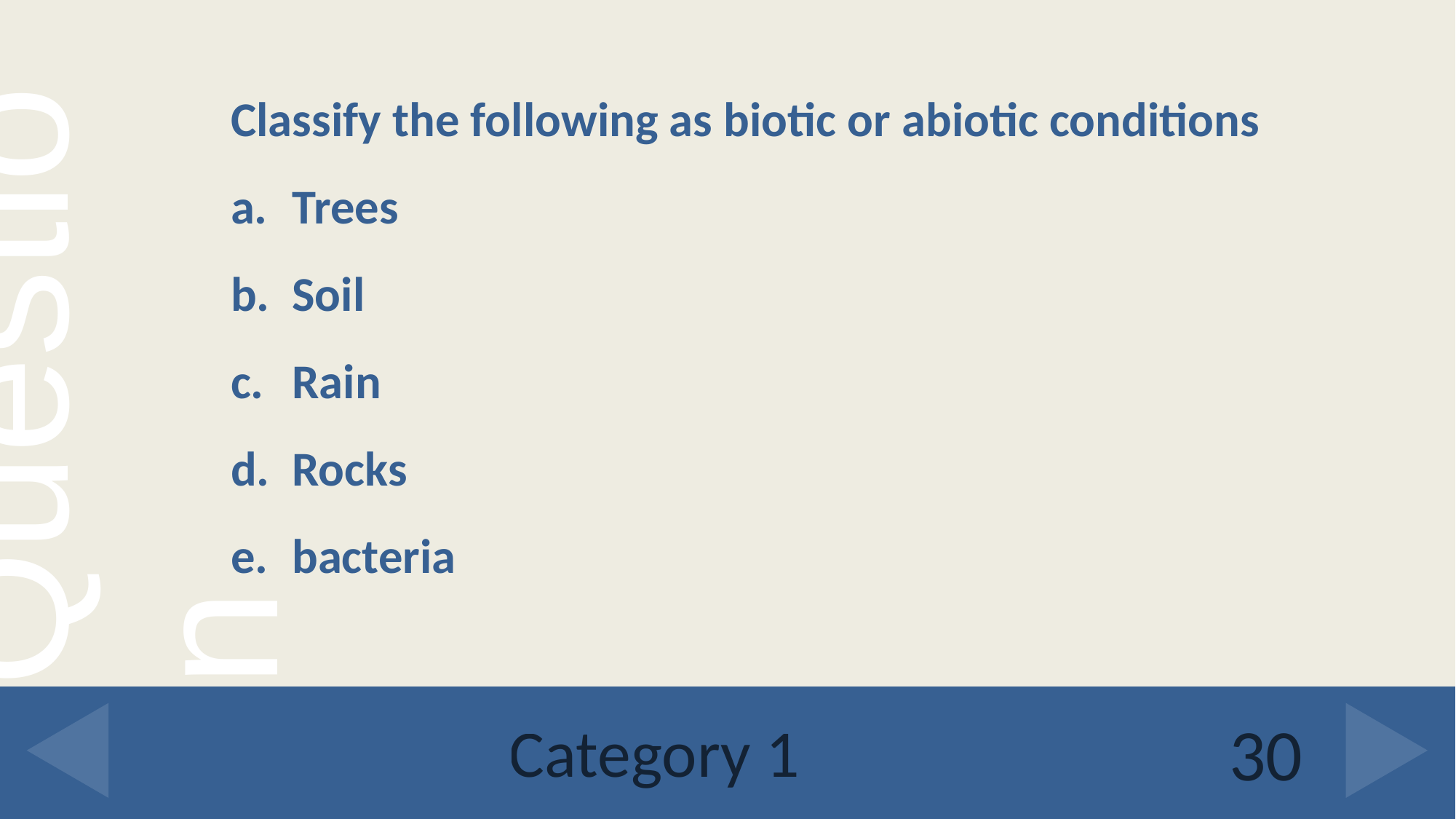

Classify the following as biotic or abiotic conditions
Trees
Soil
Rain
Rocks
bacteria

# Category 1
30